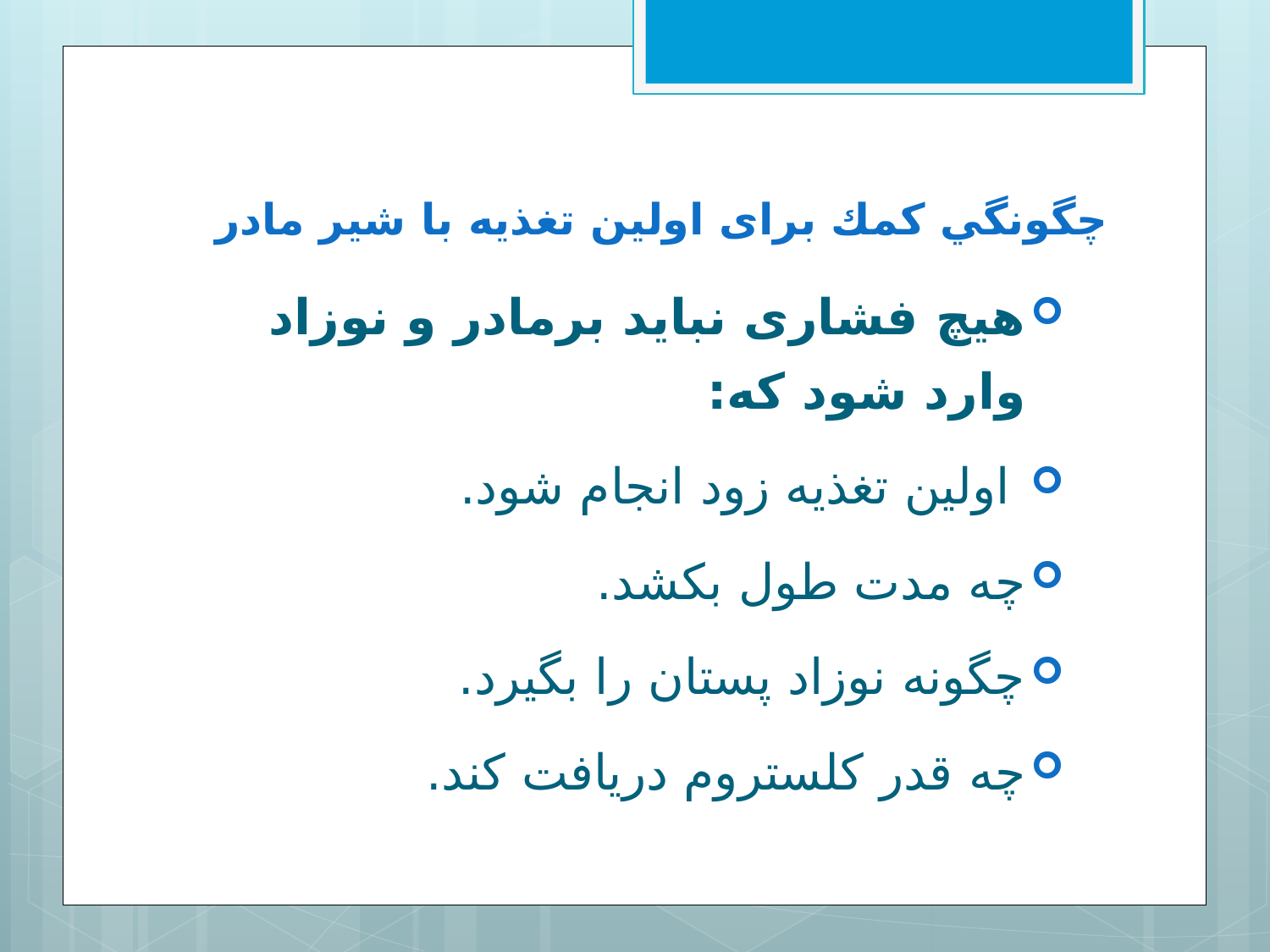

# چگونگي كمك برای اولین تغذیه با شیر مادر
هیچ فشاری نبايد برمادر و نوزاد وارد شود كه:
 اولین تغذیه زود انجام شود.
چه مدت طول بکشد.
چگونه نوزاد پستان را بگیرد.
چه قدر کلستروم دریافت کند.